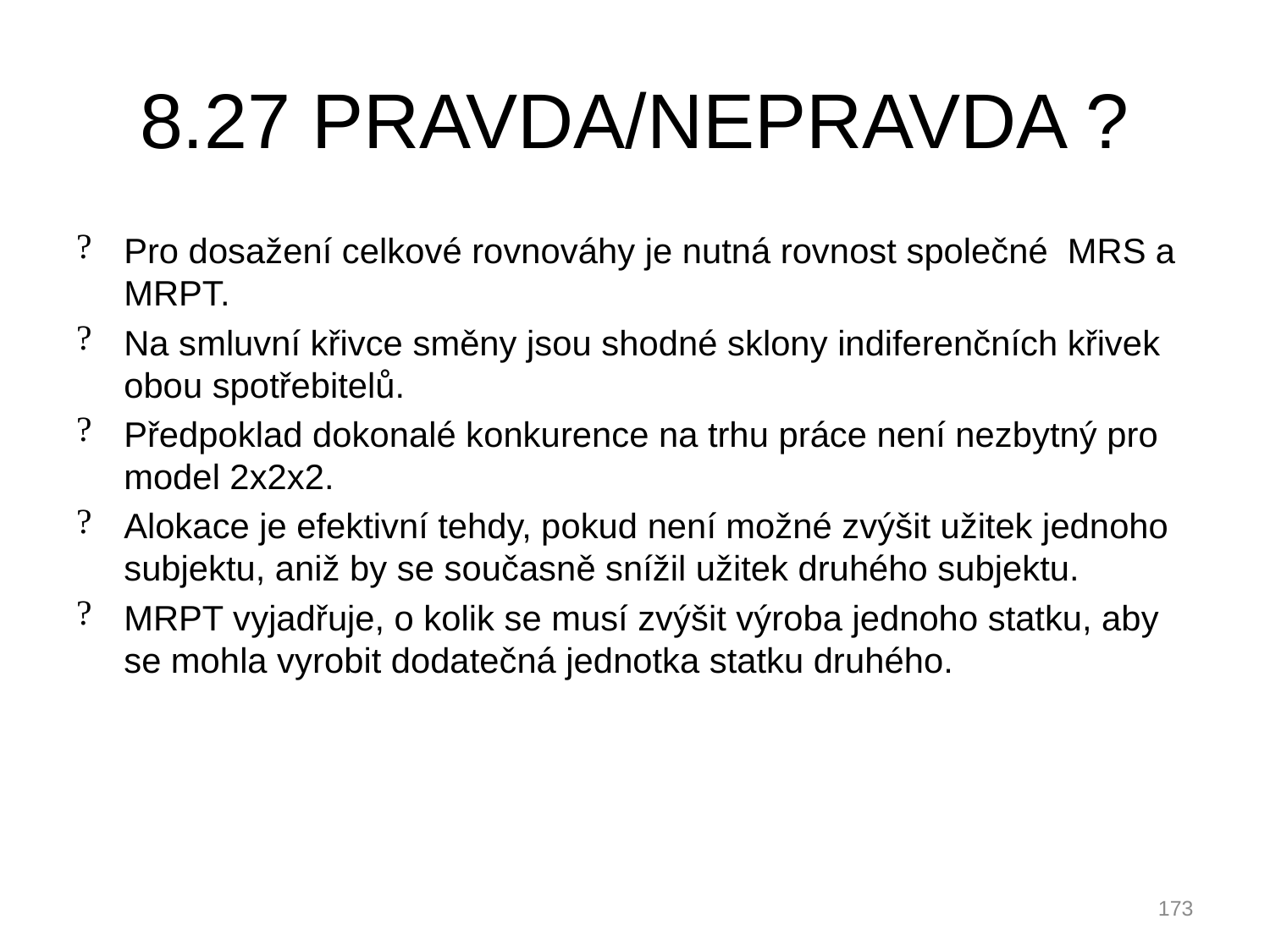

# 8.27 PRAVDA/NEPRAVDA ?
Pro dosažení celkové rovnováhy je nutná rovnost společné  MRS a MRPT.
Na smluvní křivce směny jsou shodné sklony indiferenčních křivek obou spotřebitelů.
Předpoklad dokonalé konkurence na trhu práce není nezbytný pro model 2x2x2.
Alokace je efektivní tehdy, pokud není možné zvýšit užitek jednoho subjektu, aniž by se současně snížil užitek druhého subjektu.
MRPT vyjadřuje, o kolik se musí zvýšit výroba jednoho statku, aby se mohla vyrobit dodatečná jednotka statku druhého.
173